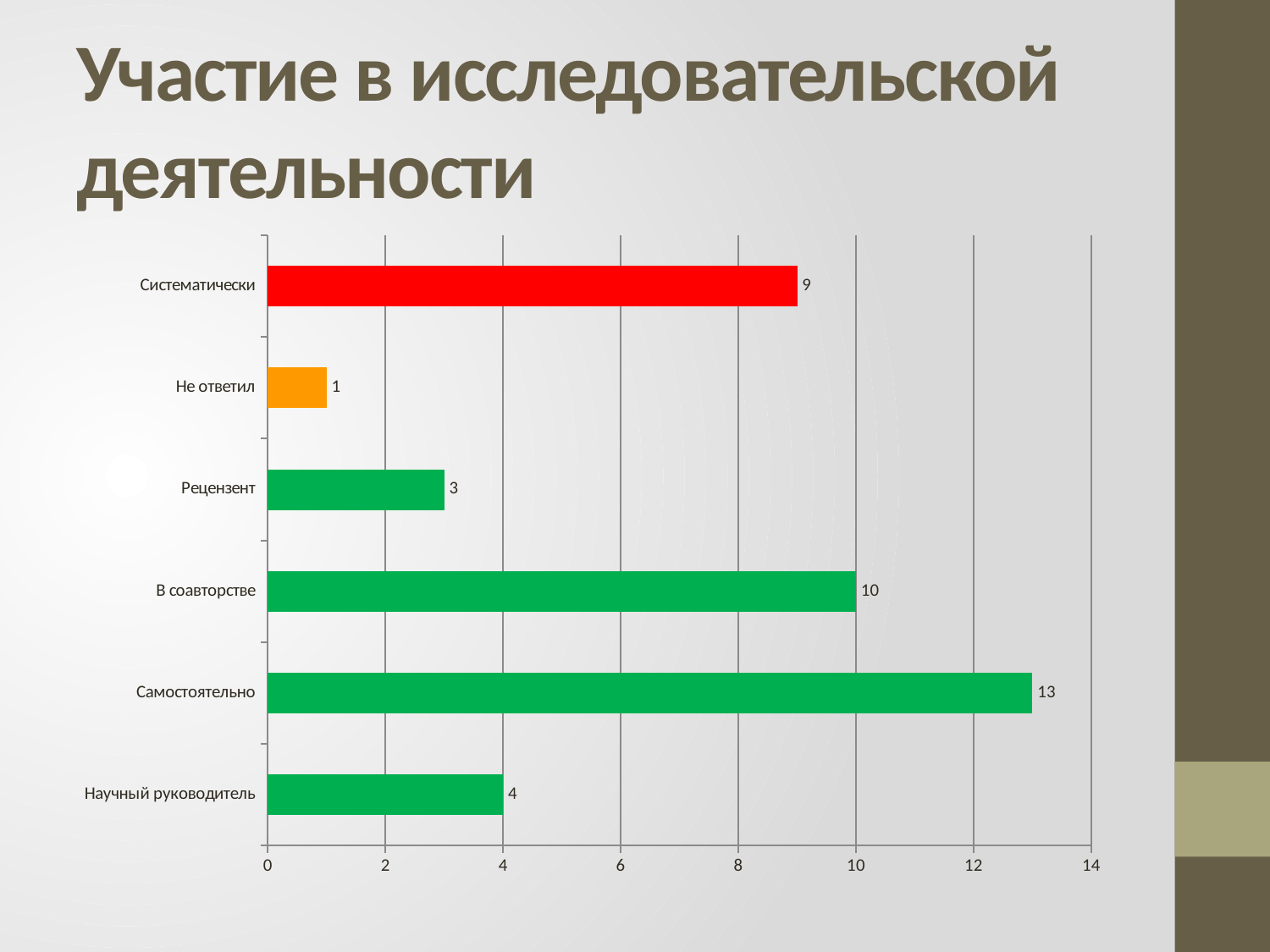

# Участие в исследовательской деятельности

### Chart

| Category | Ряд 1 |
|---|---|
| Научный руководитель | 4.0 |
| Самостоятельно | 13.0 |
| В соавторстве | 10.0 |
| Рецензент | 3.0 |
| Не ответил | 1.0 |
| Систематически | 9.0 |